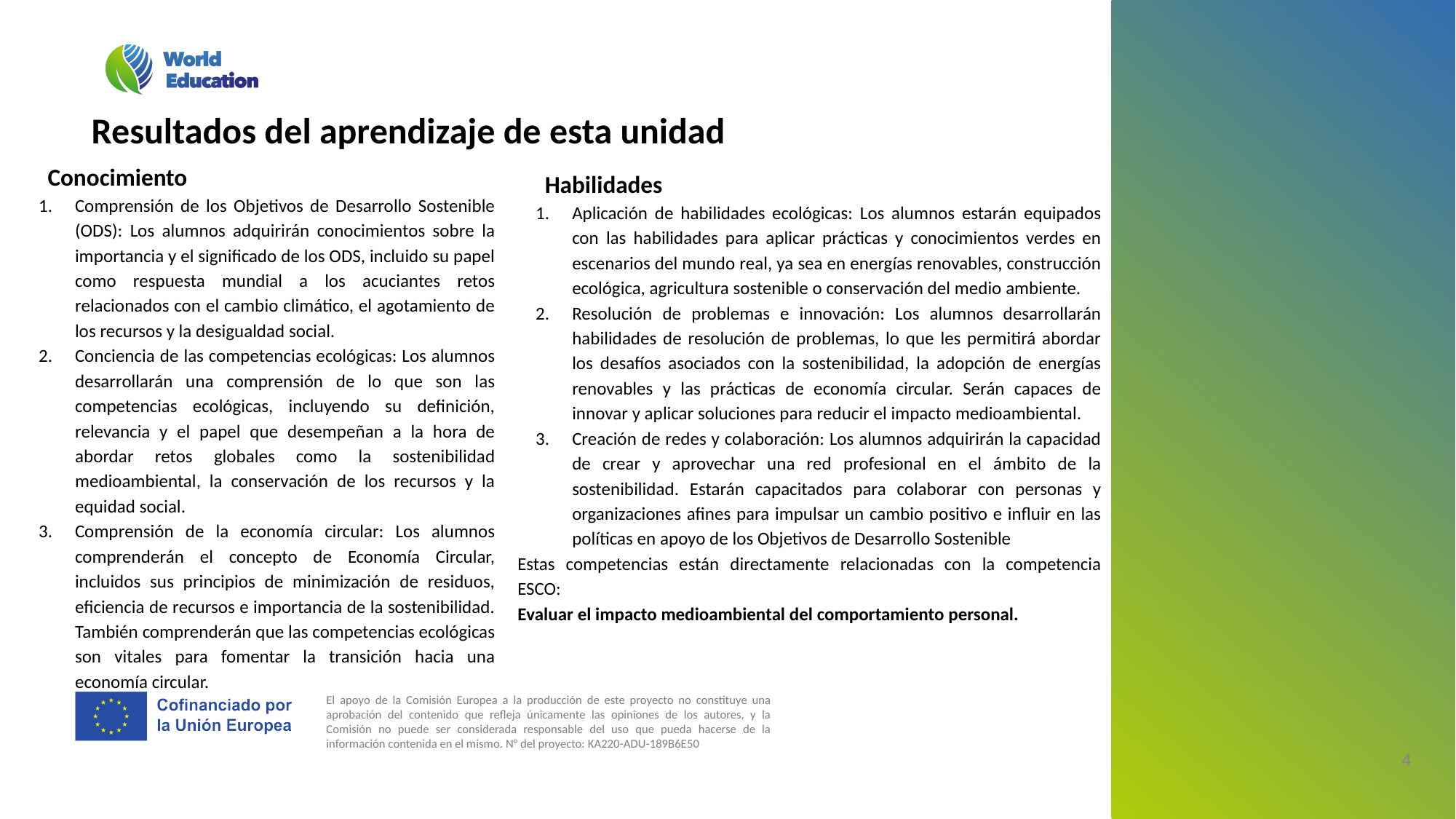

Resultados del aprendizaje de esta unidad
Conocimiento
Comprensión de los Objetivos de Desarrollo Sostenible (ODS): Los alumnos adquirirán conocimientos sobre la importancia y el significado de los ODS, incluido su papel como respuesta mundial a los acuciantes retos relacionados con el cambio climático, el agotamiento de los recursos y la desigualdad social.
Conciencia de las competencias ecológicas: Los alumnos desarrollarán una comprensión de lo que son las competencias ecológicas, incluyendo su definición, relevancia y el papel que desempeñan a la hora de abordar retos globales como la sostenibilidad medioambiental, la conservación de los recursos y la equidad social.
Comprensión de la economía circular: Los alumnos comprenderán el concepto de Economía Circular, incluidos sus principios de minimización de residuos, eficiencia de recursos e importancia de la sostenibilidad. También comprenderán que las competencias ecológicas son vitales para fomentar la transición hacia una economía circular.

Habilidades
Aplicación de habilidades ecológicas: Los alumnos estarán equipados con las habilidades para aplicar prácticas y conocimientos verdes en escenarios del mundo real, ya sea en energías renovables, construcción ecológica, agricultura sostenible o conservación del medio ambiente.
Resolución de problemas e innovación: Los alumnos desarrollarán habilidades de resolución de problemas, lo que les permitirá abordar los desafíos asociados con la sostenibilidad, la adopción de energías renovables y las prácticas de economía circular. Serán capaces de innovar y aplicar soluciones para reducir el impacto medioambiental.
Creación de redes y colaboración: Los alumnos adquirirán la capacidad de crear y aprovechar una red profesional en el ámbito de la sostenibilidad. Estarán capacitados para colaborar con personas y organizaciones afines para impulsar un cambio positivo e influir en las políticas en apoyo de los Objetivos de Desarrollo Sostenible
Estas competencias están directamente relacionadas con la competencia ESCO:
Εvaluar el impacto medioambiental del comportamiento personal.

4
4